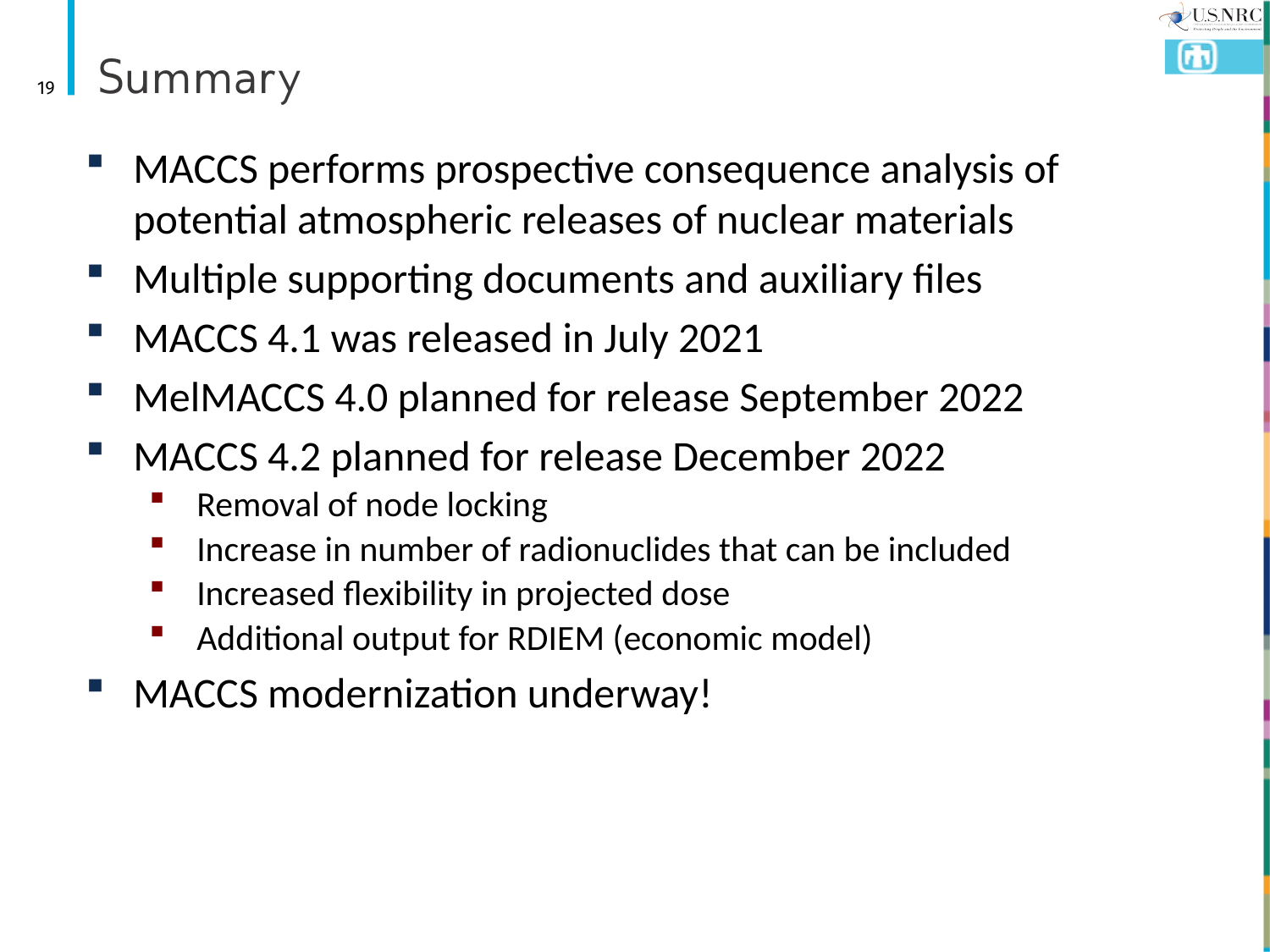

# Summary
19
MACCS performs prospective consequence analysis of potential atmospheric releases of nuclear materials
Multiple supporting documents and auxiliary files
MACCS 4.1 was released in July 2021
MelMACCS 4.0 planned for release September 2022
MACCS 4.2 planned for release December 2022
Removal of node locking
Increase in number of radionuclides that can be included
Increased flexibility in projected dose
Additional output for RDIEM (economic model)
MACCS modernization underway!